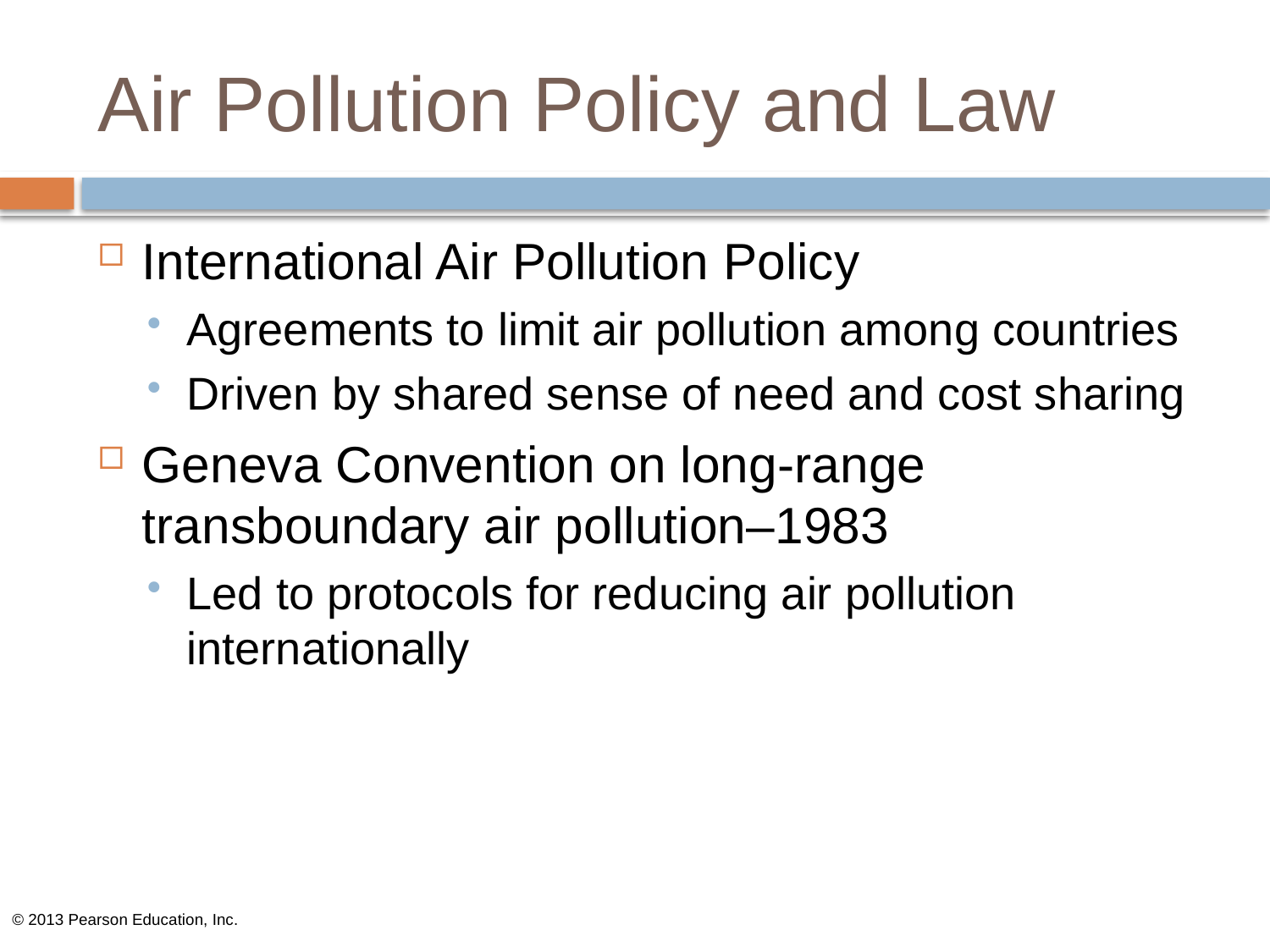

# Air Pollution Policy and Law
International Air Pollution Policy
Agreements to limit air pollution among countries
Driven by shared sense of need and cost sharing
Geneva Convention on long-range transboundary air pollution–1983
Led to protocols for reducing air pollution internationally